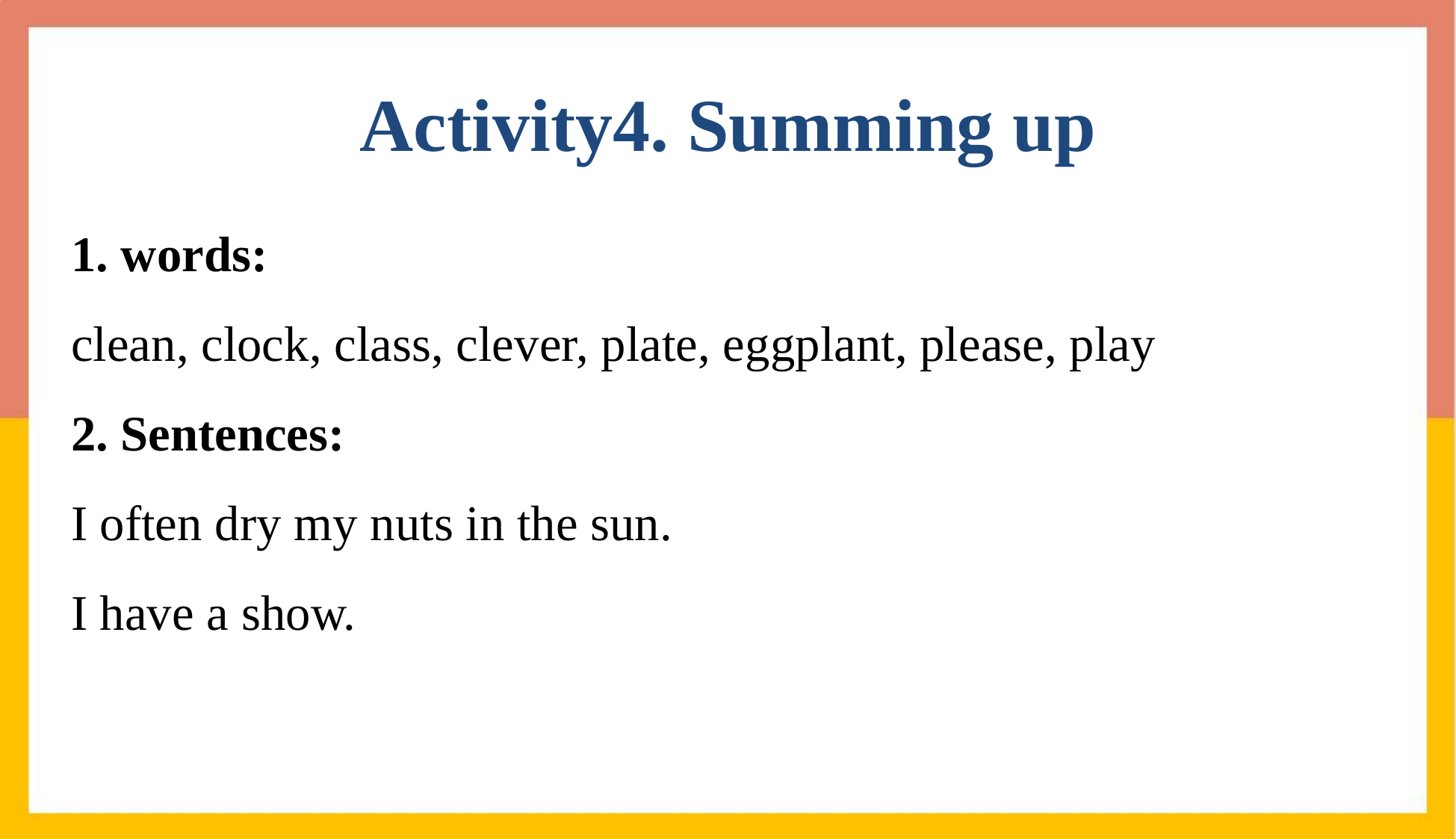

Activity4. Summing up
1. words:
clean, clock, class, clever, plate, eggplant, please, play
2. Sentences:
I often dry my nuts in the sun.
I have a show.